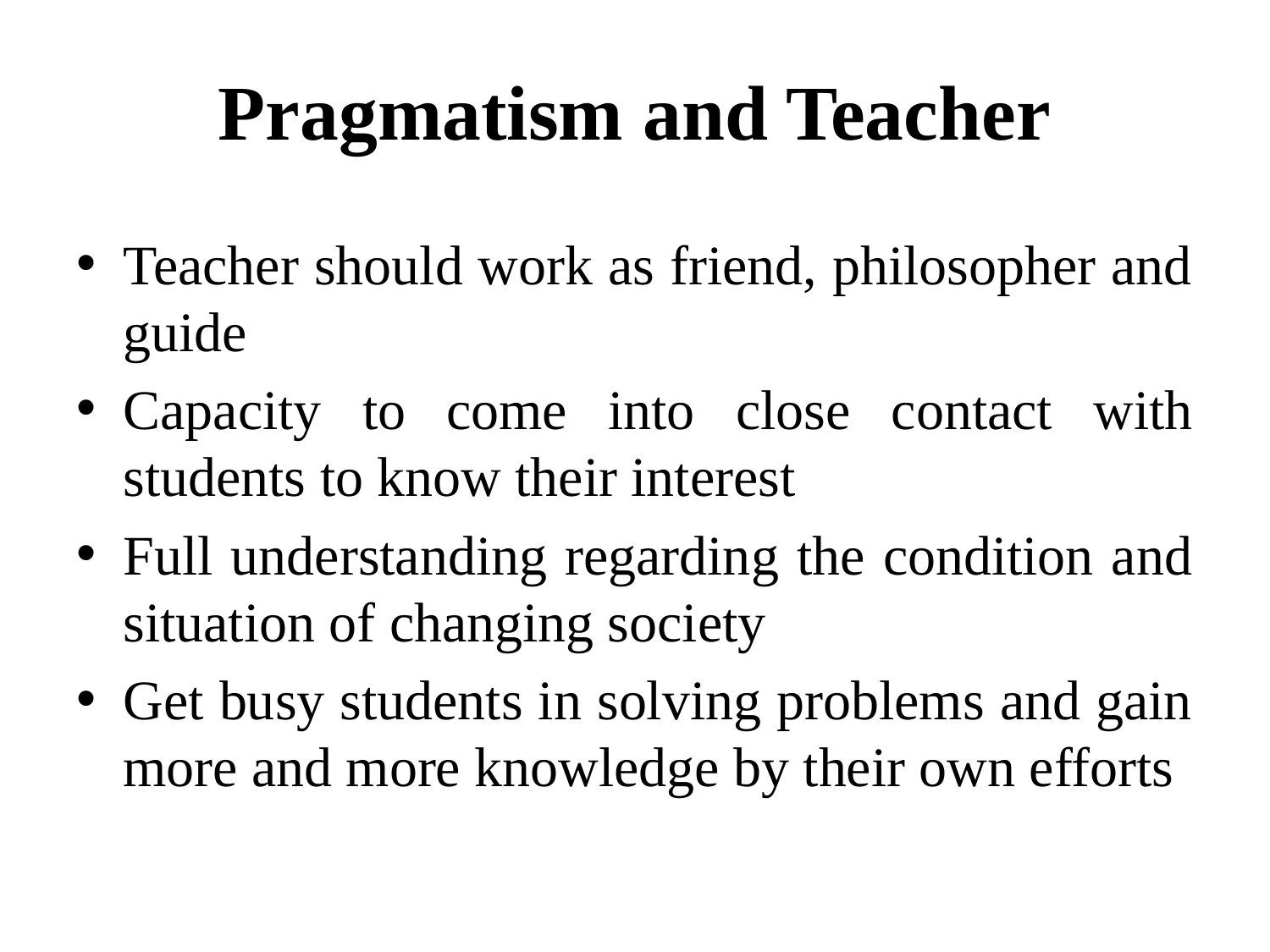

# Pragmatism and Teacher
Teacher should work as friend, philosopher and guide
Capacity to come into close contact with students to know their interest
Full understanding regarding the condition and situation of changing society
Get busy students in solving problems and gain more and more knowledge by their own efforts